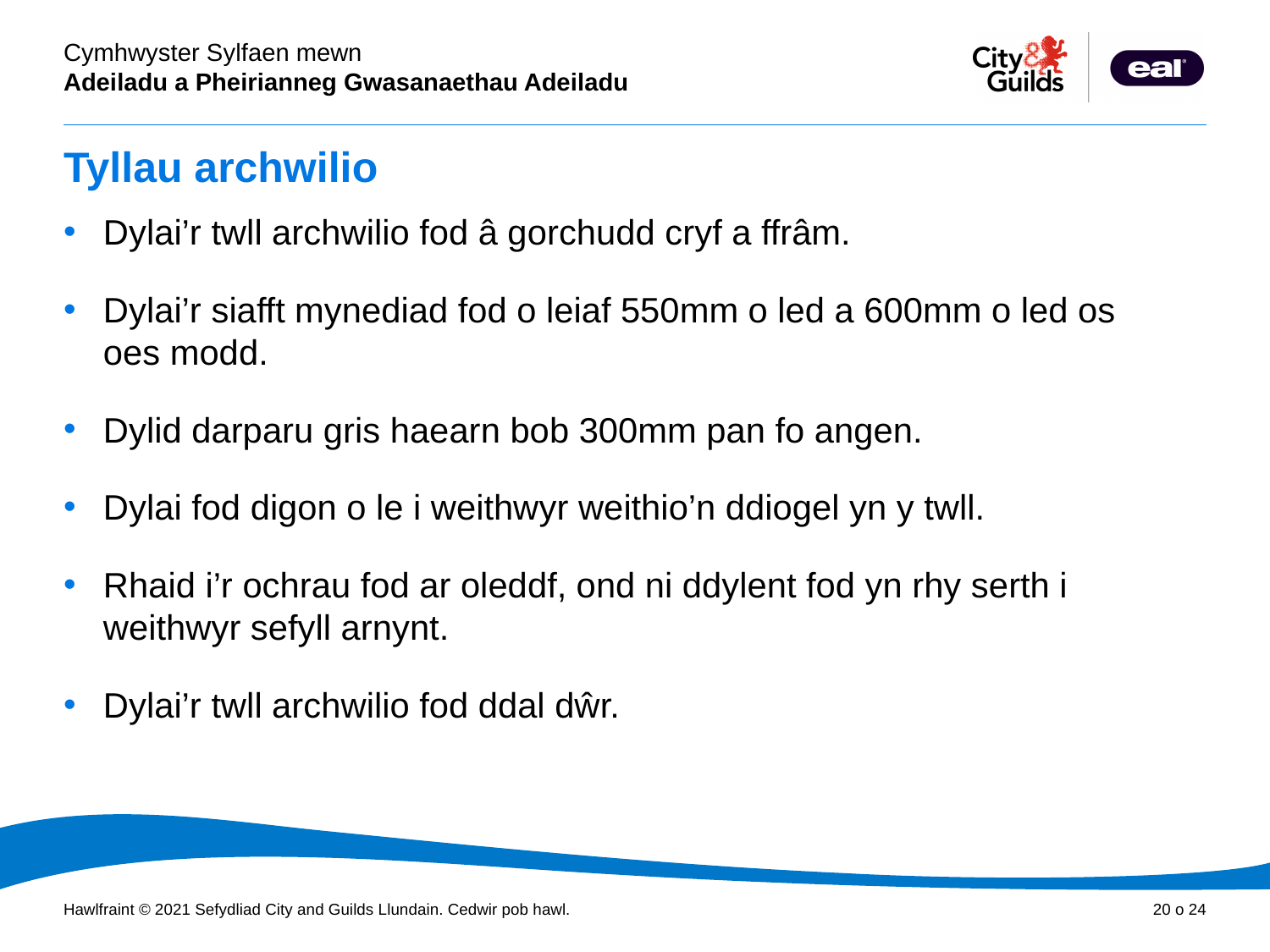

# Tyllau archwilio
Dylai’r twll archwilio fod â gorchudd cryf a ffrâm.
Dylai’r siafft mynediad fod o leiaf 550mm o led a 600mm o led os oes modd.
Dylid darparu gris haearn bob 300mm pan fo angen.
Dylai fod digon o le i weithwyr weithio’n ddiogel yn y twll.
Rhaid i’r ochrau fod ar oleddf, ond ni ddylent fod yn rhy serth i weithwyr sefyll arnynt.
Dylai’r twll archwilio fod ddal dŵr.